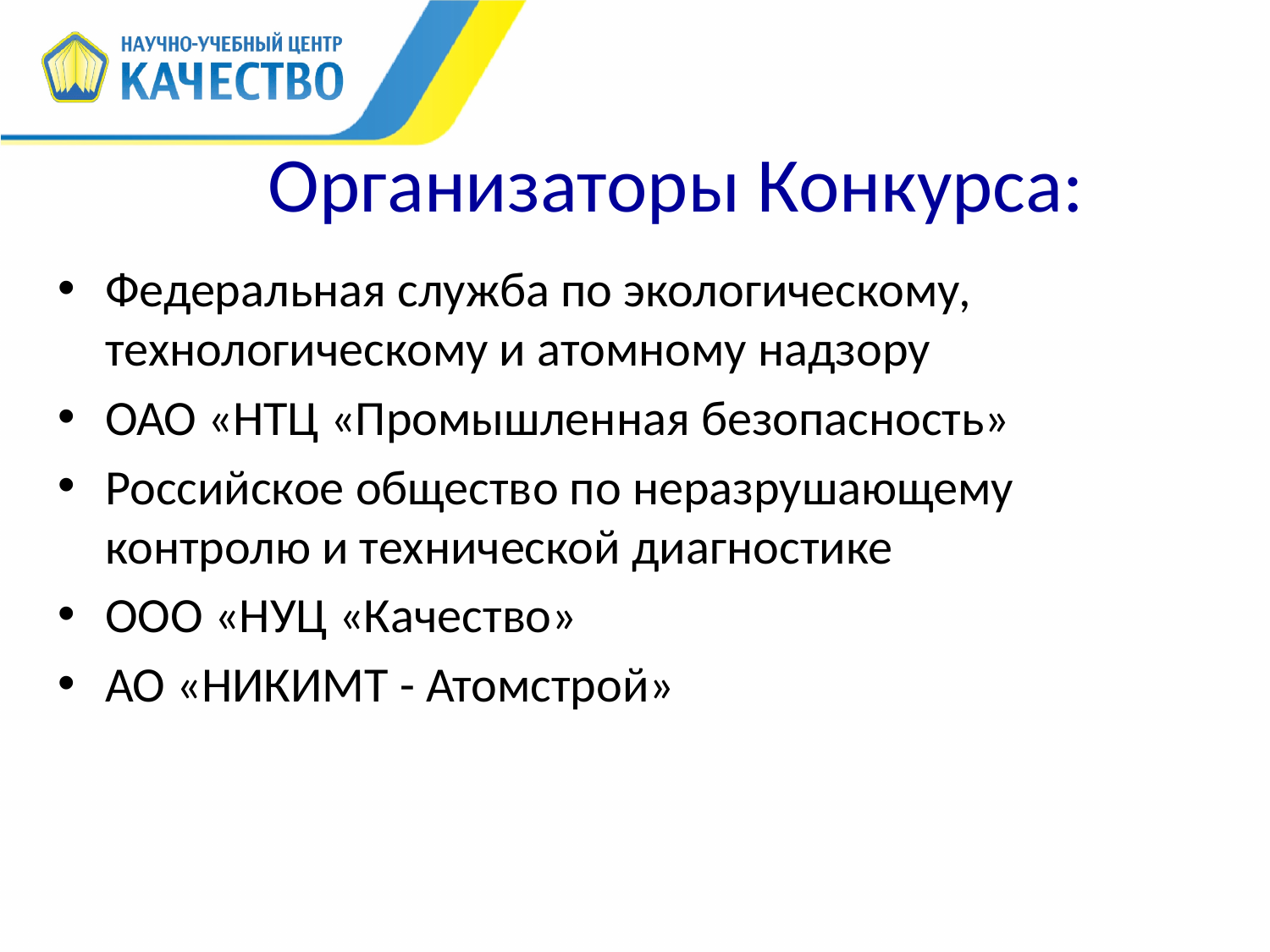

# Организаторы Конкурса:
Федеральная служба по экологическому, технологическому и атомному надзору
ОАО «НТЦ «Промышленная безопасность»
Российское общество по неразрушающему контролю и технической диагностике
ООО «НУЦ «Качество»
АО «НИКИМТ - Атомстрой»